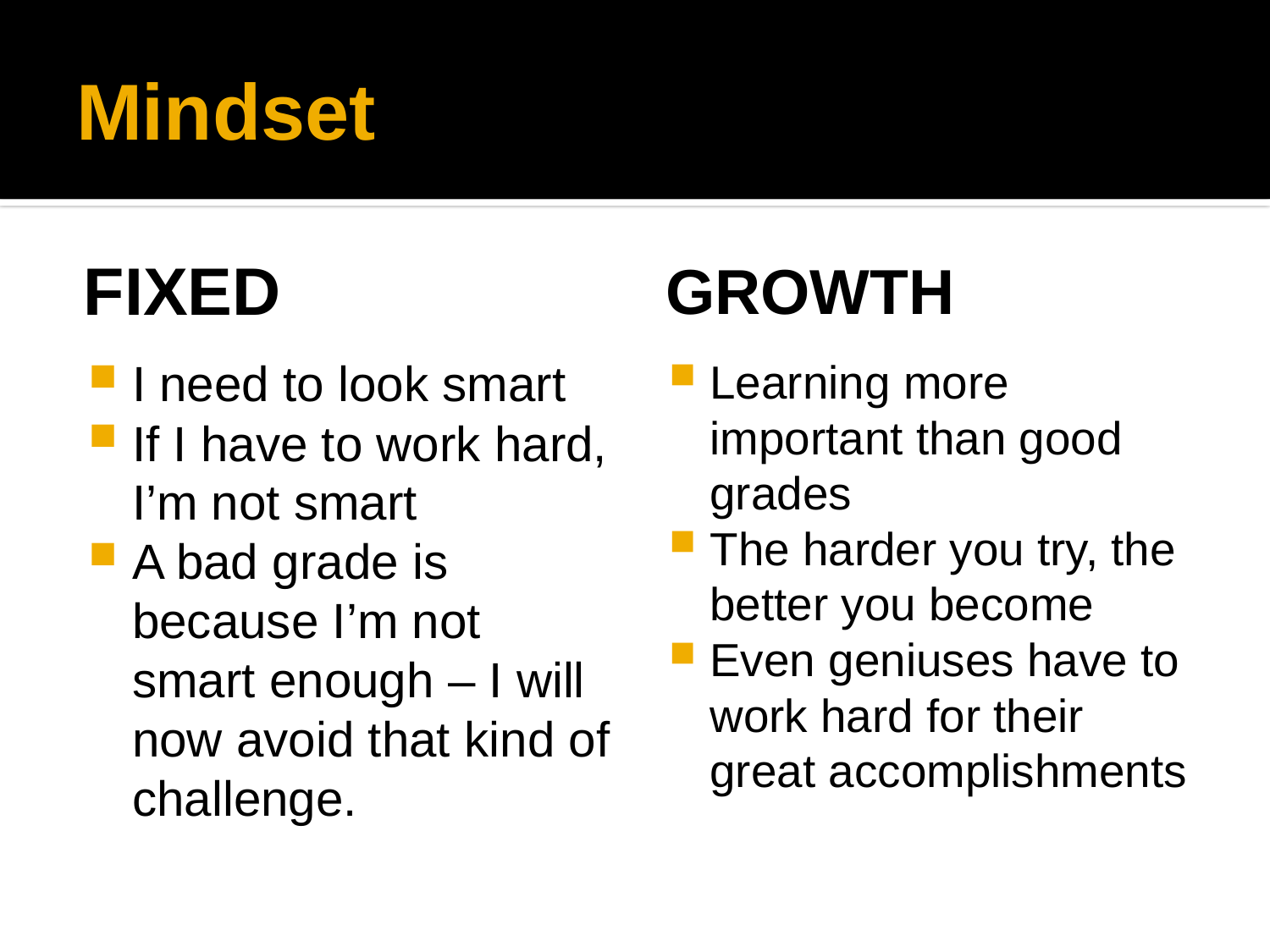

# Mindset
Fixed
Growth
I need to look smart
If I have to work hard, I’m not smart
A bad grade is because I’m not smart enough – I will now avoid that kind of challenge.
Learning more important than good grades
The harder you try, the better you become
Even geniuses have to work hard for their great accomplishments